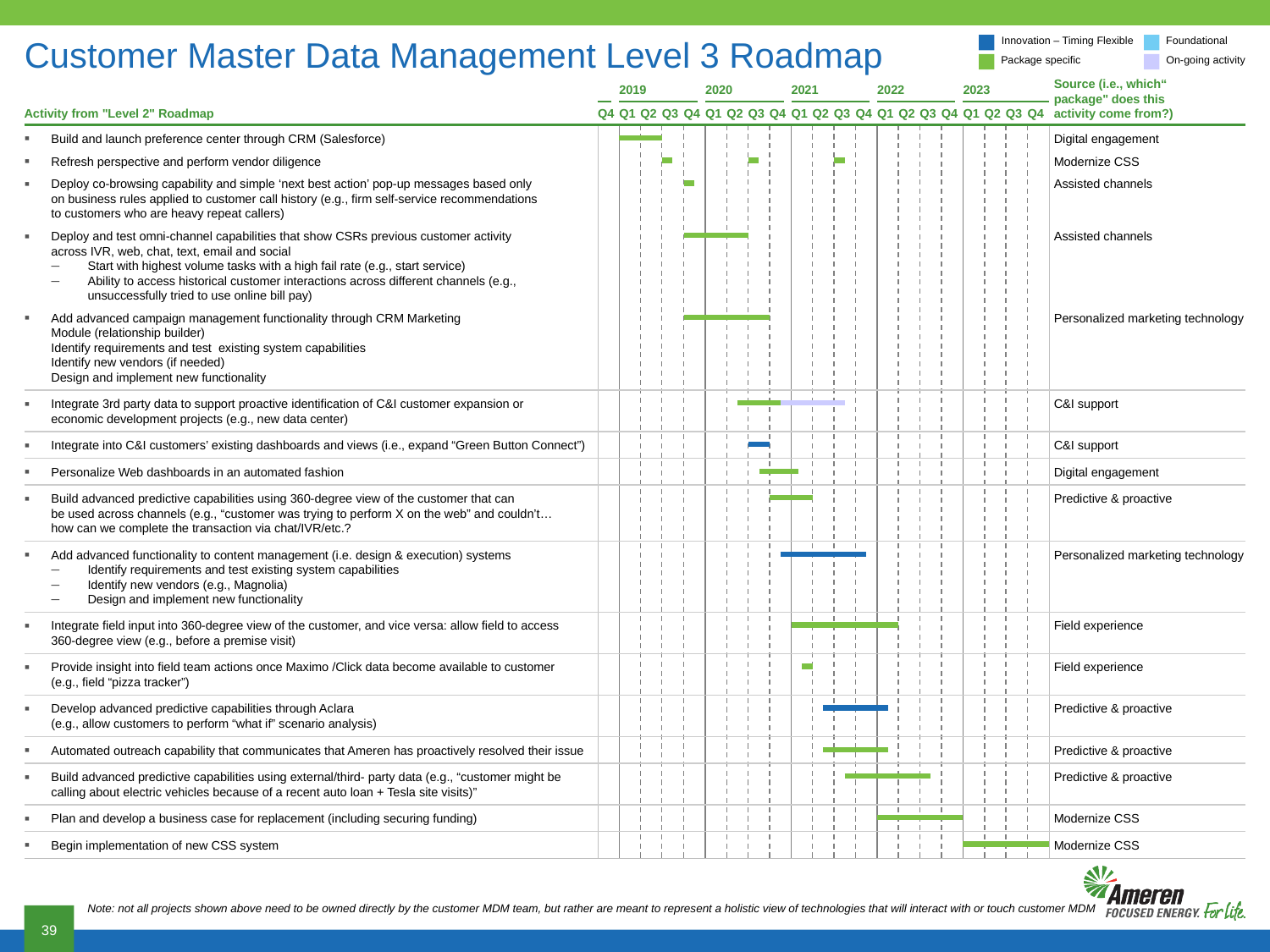

# Customer Master Data Management Level 3 Roadmap
Innovation – Timing Flexible
Foundational

Package specific
On-going activity
Source (i.e., which“
package" does this
activity come from?)

2019
2020
2021
2022
2023
Q4
Q1
Q2
Q3
Q4
Q1
Q2
Q3
Q4
Q1
Q2
Q3
Q4
Q1
Q2
Q3
Q4
Q1
Q2
Q3
Q4
Activity from "Level 2" Roadmap
Build and launch preference center through CRM (Salesforce)
Digital engagement
Refresh perspective and perform vendor diligence
Modernize CSS
Deploy co-browsing capability and simple ‘next best action’ pop-up messages based only
on business rules applied to customer call history (e.g., firm self-service recommendations
to customers who are heavy repeat callers)
Assisted channels
Deploy and test omni-channel capabilities that show CSRs previous customer activity
across IVR, web, chat, text, email and social
Start with highest volume tasks with a high fail rate (e.g., start service)
Ability to access historical customer interactions across different channels (e.g.,
unsuccessfully tried to use online bill pay)
Assisted channels
Add advanced campaign management functionality through CRM Marketing
Module (relationship builder)
Identify requirements and test  existing system capabilities
Identify new vendors (if needed)
Design and implement new functionality
Personalized marketing technology
Integrate 3rd party data to support proactive identification of C&I customer expansion or
economic development projects (e.g., new data center)
C&I support
Integrate into C&I customers’ existing dashboards and views (i.e., expand “Green Button Connect”)
C&I support
Personalize Web dashboards in an automated fashion
Digital engagement
Build advanced predictive capabilities using 360-degree view of the customer that can
be used across channels (e.g., “customer was trying to perform X on the web” and couldn’t…
how can we complete the transaction via chat/IVR/etc.?
Predictive & proactive
Add advanced functionality to content management (i.e. design & execution) systems
Identify requirements and test existing system capabilities
Identify new vendors (e.g., Magnolia)
Design and implement new functionality
Personalized marketing technology
Integrate field input into 360-degree view of the customer, and vice versa: allow field to access
360-degree view (e.g., before a premise visit)
Field experience
Provide insight into field team actions once Maximo /Click data become available to customer
(e.g., field “pizza tracker”)
Field experience
Develop advanced predictive capabilities through Aclara
(e.g., allow customers to perform “what if” scenario analysis)
Predictive & proactive
Automated outreach capability that communicates that Ameren has proactively resolved their issue
Predictive & proactive
Build advanced predictive capabilities using external/third- party data (e.g., “customer might be
calling about electric vehicles because of a recent auto loan + Tesla site visits)”
Predictive & proactive
Plan and develop a business case for replacement (including securing funding)
Modernize CSS
Begin implementation of new CSS system
Modernize CSS
Note: not all projects shown above need to be owned directly by the customer MDM team, but rather are meant to represent a holistic view of technologies that will interact with or touch customer MDM